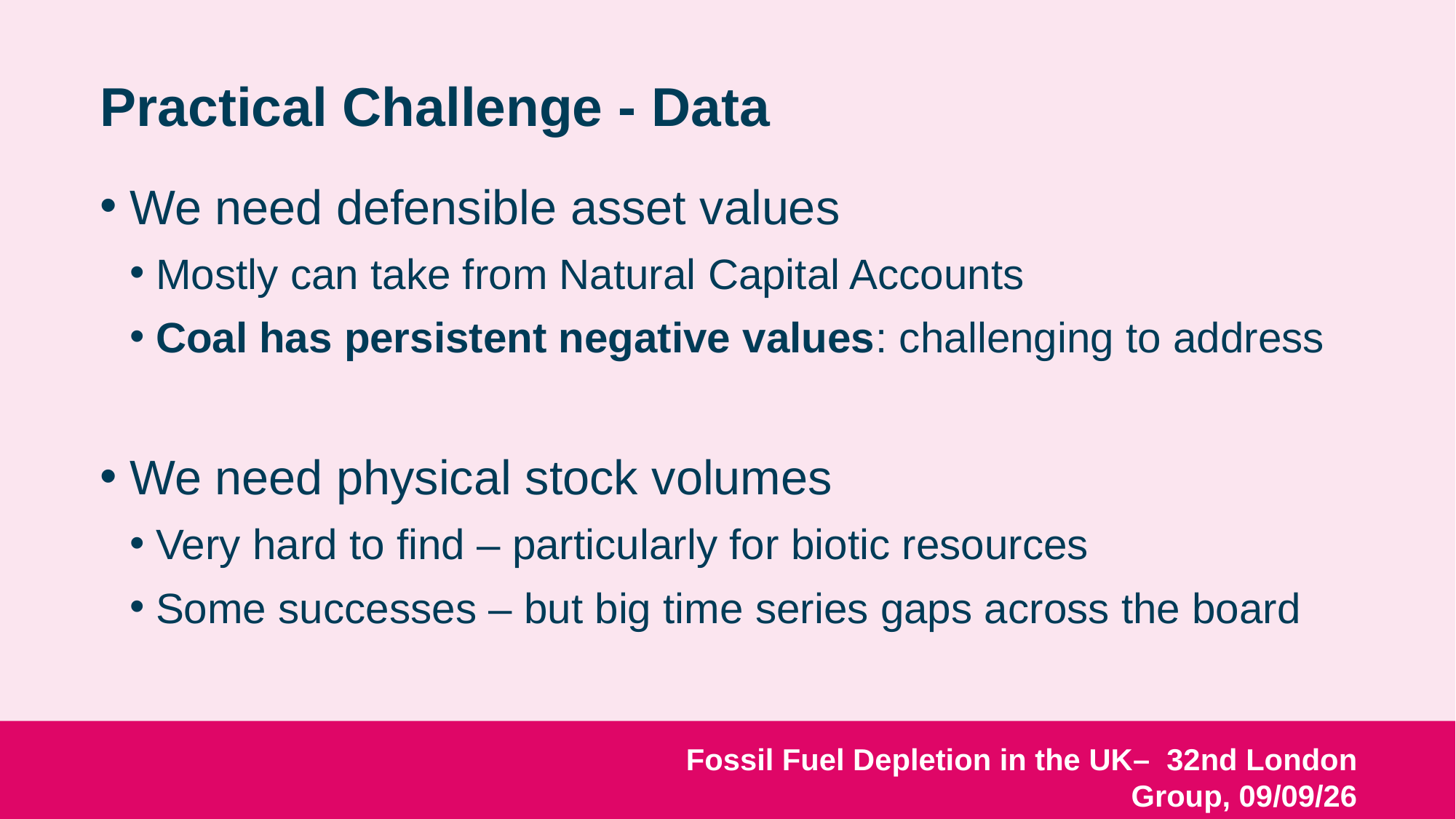

# Practical Challenge - Data
We need defensible asset values
Mostly can take from Natural Capital Accounts
Coal has persistent negative values: challenging to address

We need physical stock volumes
Very hard to find – particularly for biotic resources
Some successes – but big time series gaps across the board
Fossil Fuel Depletion in the UK–  32nd London Group, 09/09/26